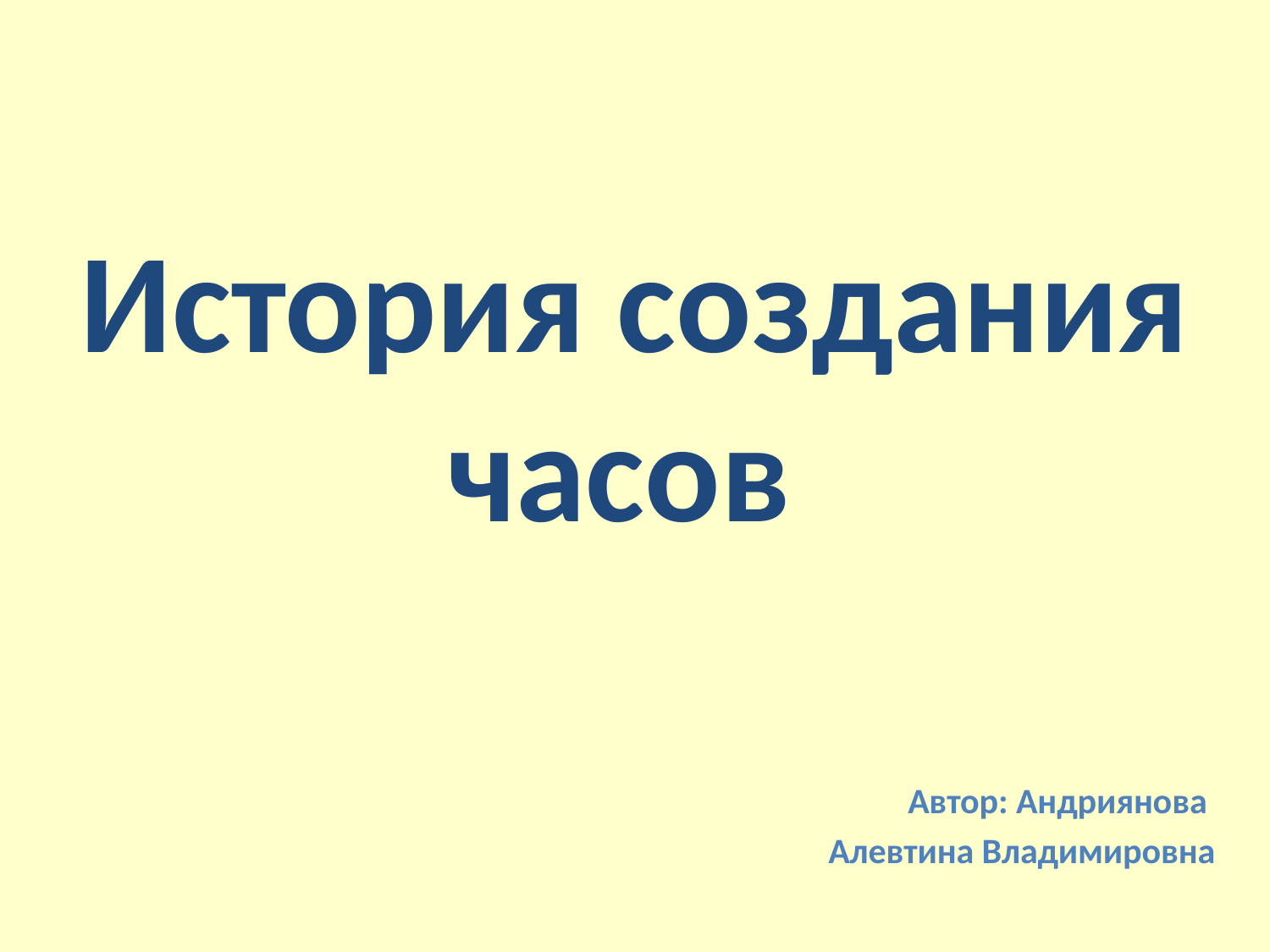

# История создания часов
Автор: Андриянова
Алевтина Владимировна